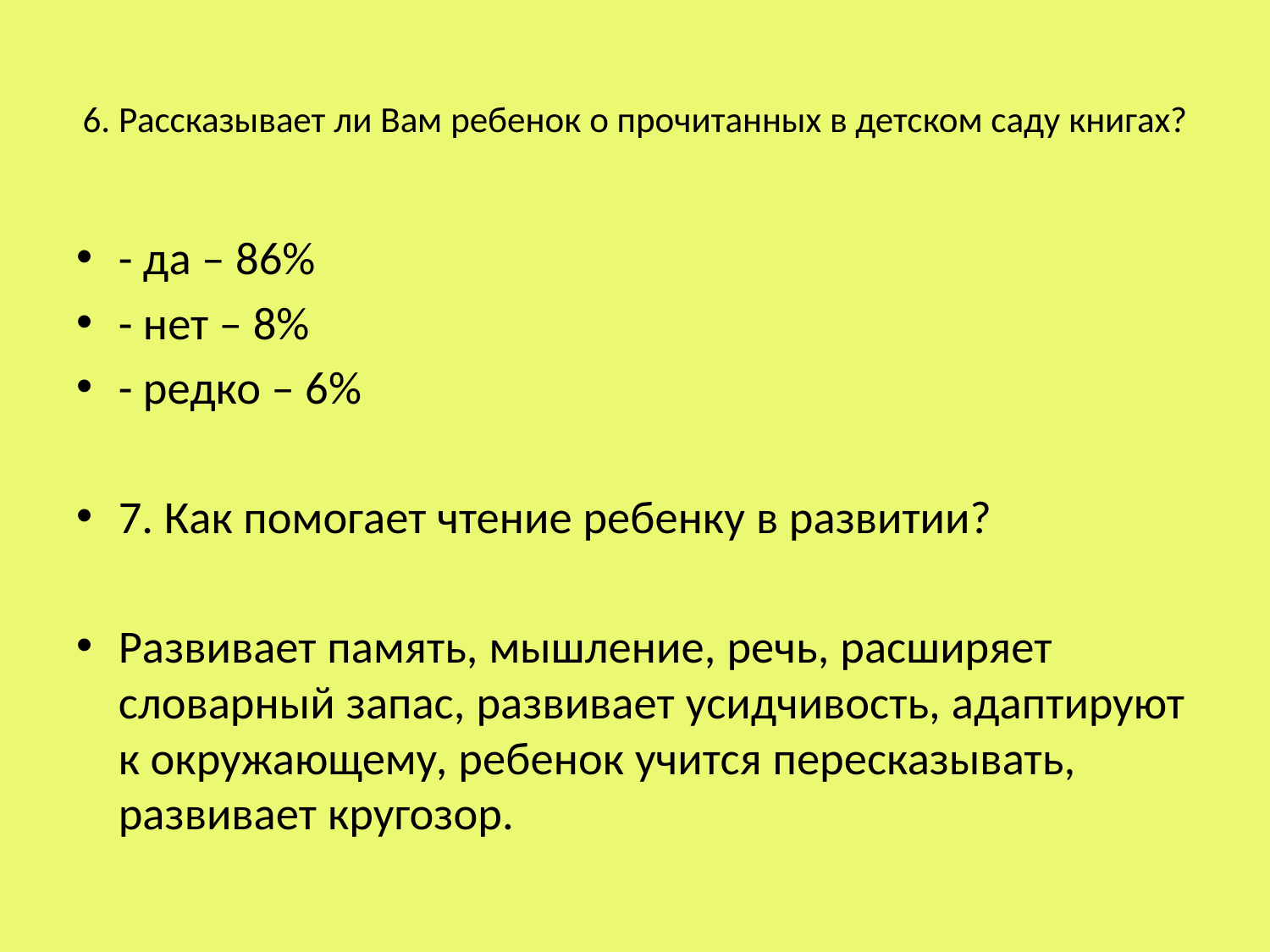

# 6. Рассказывает ли Вам ребенок о прочитанных в детском саду книгах?
- да – 86%
- нет – 8%
- редко – 6%

7. Как помогает чтение ребенку в развитии?

Развивает память, мышление, речь, расширяет словарный запас, развивает усидчивость, адаптируют к окружающему, ребенок учится пересказывать, развивает кругозор.